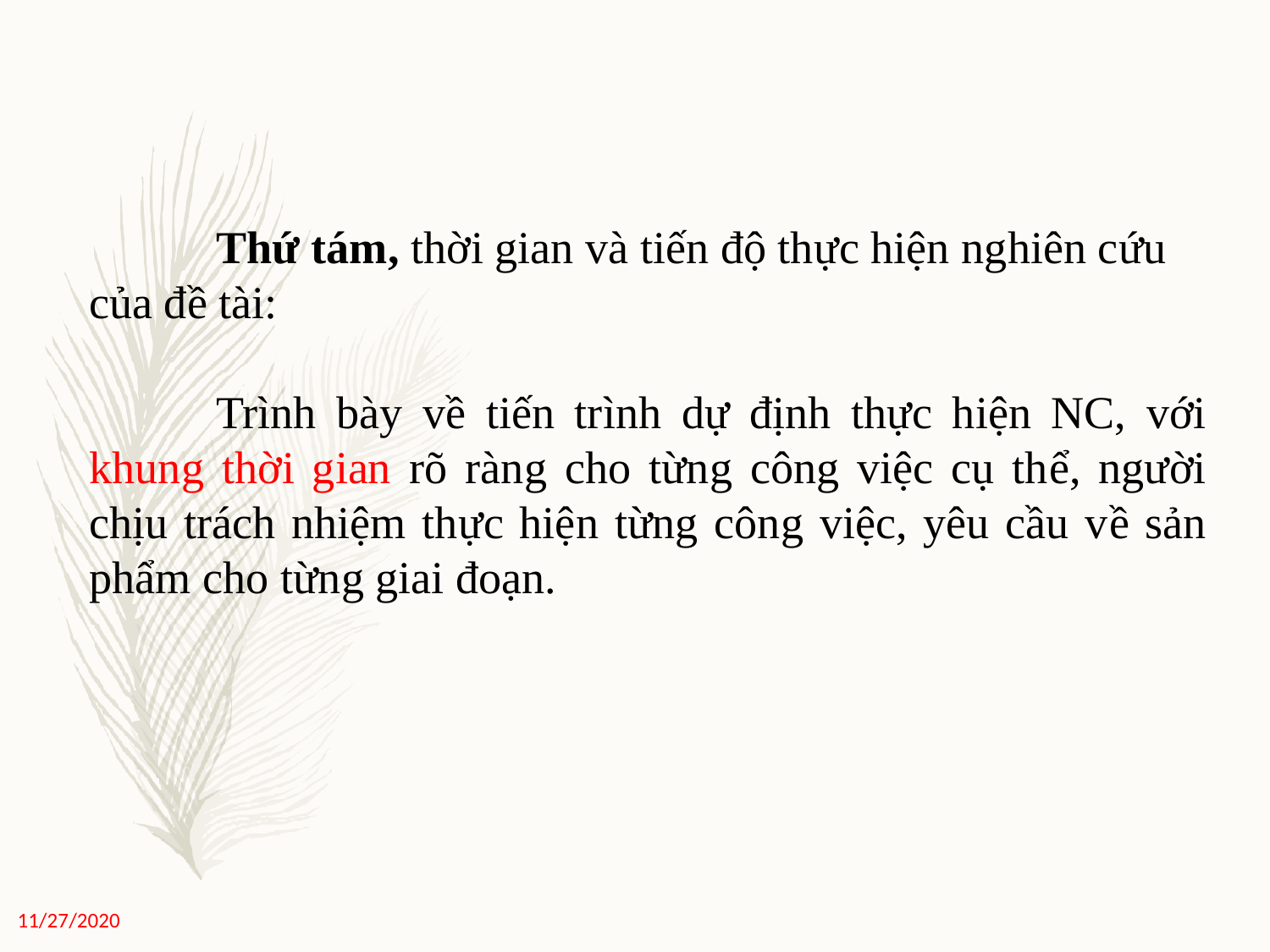

Thứ tám, thời gian và tiến độ thực hiện nghiên cứu của đề tài:

	Trình bày về tiến trình dự định thực hiện NC, với khung thời gian rõ ràng cho từng công việc cụ thể, người chịu trách nhiệm thực hiện từng công việc, yêu cầu về sản phẩm cho từng giai đoạn.
11/27/2020